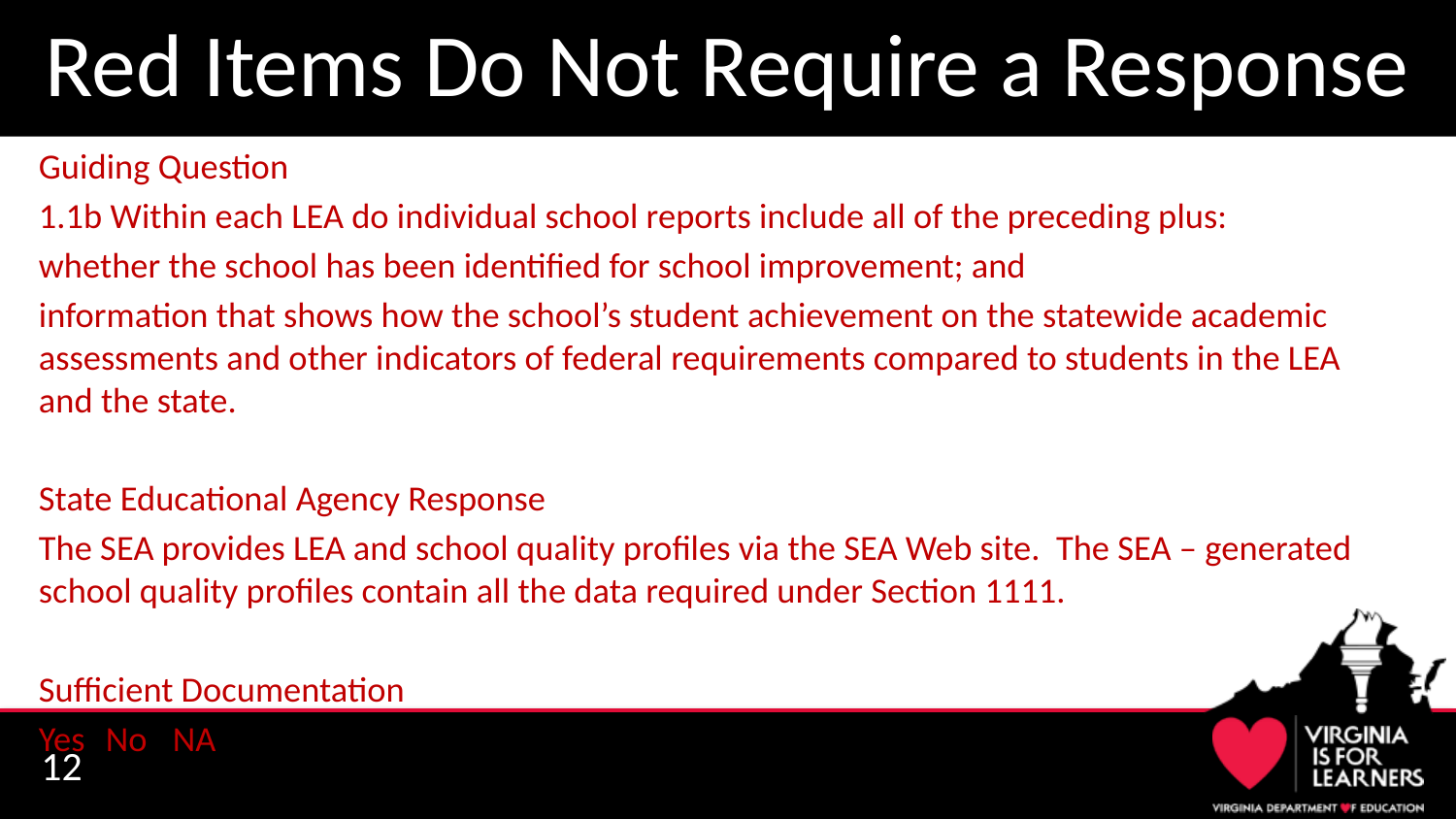

# Red Items Do Not Require a Response
Guiding Question
1.1b Within each LEA do individual school reports include all of the preceding plus:
whether the school has been identified for school improvement; and
information that shows how the school’s student achievement on the statewide academic assessments and other indicators of federal requirements compared to students in the LEA and the state.

State Educational Agency Response
The SEA provides LEA and school quality profiles via the SEA Web site.  The SEA – generated school quality profiles contain all the data required under Section 1111.

Sufficient Documentation
Yes 		No 		NA